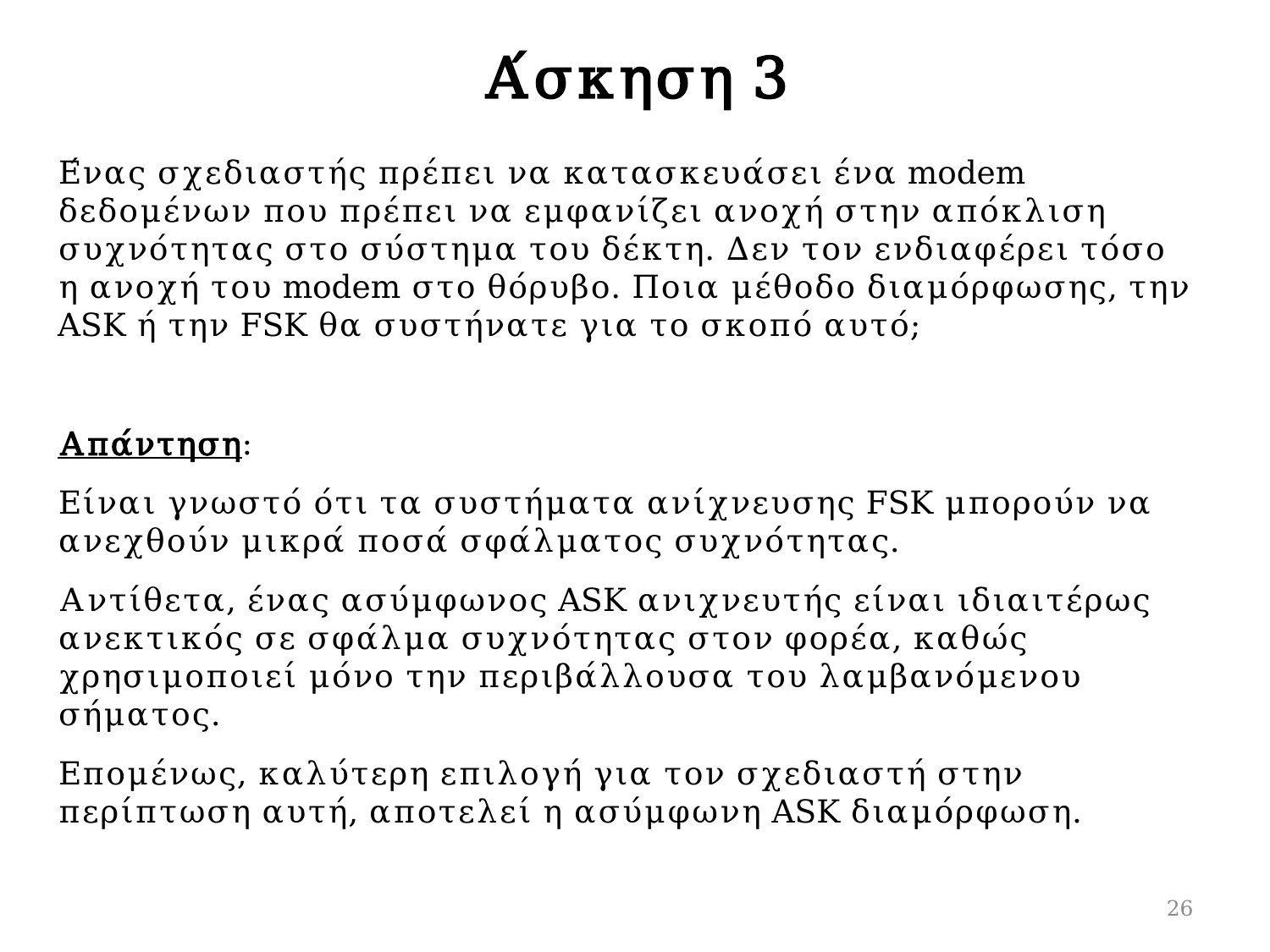

# Άσκηση 3
Ένας σχεδιαστής πρέπει να κατασκευάσει ένα modem δεδομένων που πρέπει να εμφανίζει ανοχή στην απόκλιση συχνότητας στο σύστημα του δέκτη. Δεν τον ενδιαφέρει τόσο η ανοχή του modem στο θόρυβο. Ποια μέθοδο διαμόρφωσης, την ASK ή την FSK θα συστήνατε για το σκοπό αυτό;

Απάντηση:
Είναι γνωστό ότι τα συστήματα ανίχνευσης FSK μπορούν να ανεχθούν μικρά ποσά σφάλματος συχνότητας.
Αντίθετα, ένας ασύμφωνος ASK ανιχνευτής είναι ιδιαιτέρως ανεκτικός σε σφάλμα συχνότητας στον φορέα, καθώς χρησιμοποιεί μόνο την περιβάλλουσα του λαμβανόμενου σήματος.
Επομένως, καλύτερη επιλογή για τον σχεδιαστή στην περίπτωση αυτή, αποτελεί η ασύμφωνη ASK διαμόρφωση.
26